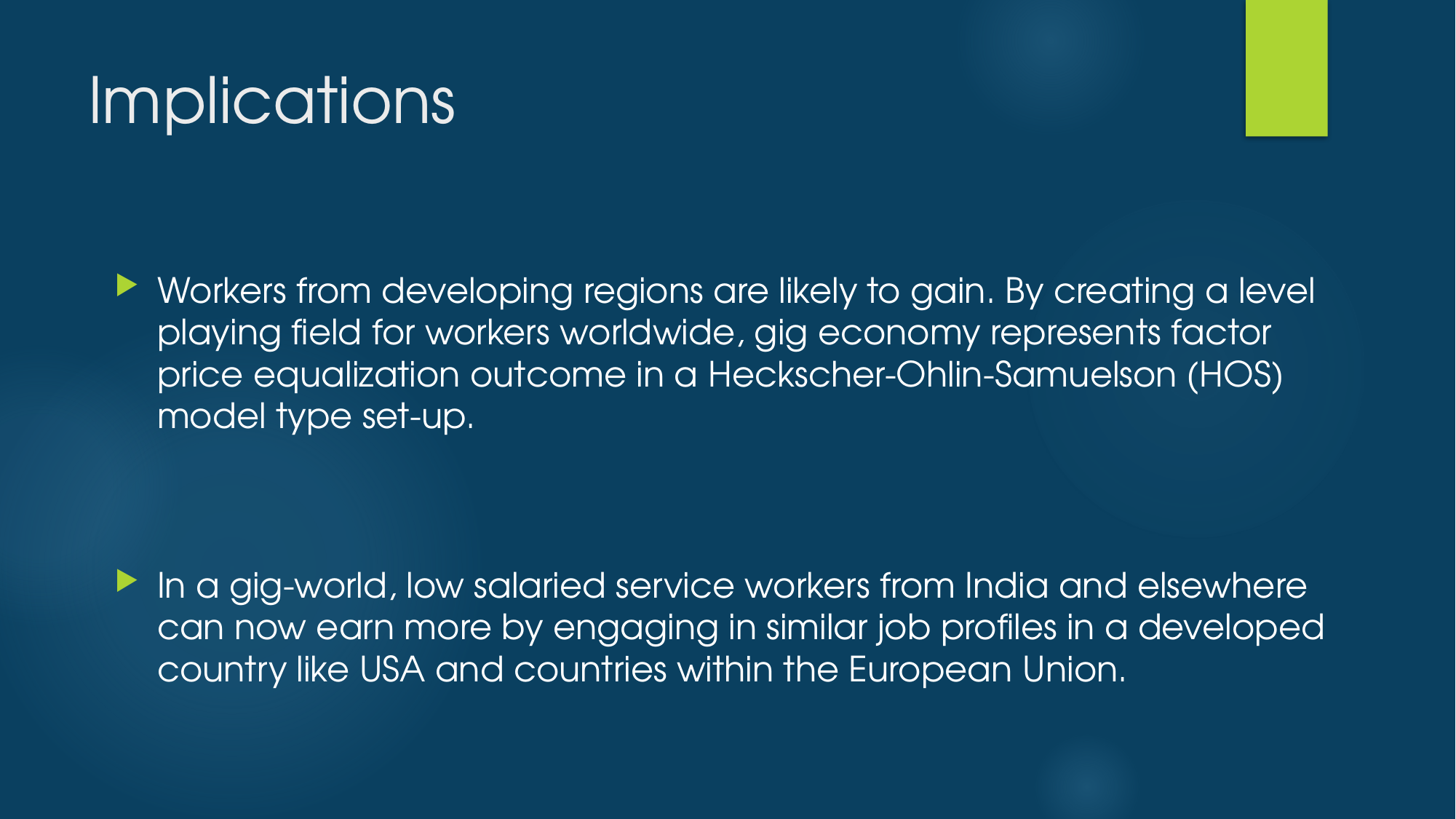

# Implications
Workers from developing regions are likely to gain. By creating a level playing field for workers worldwide, gig economy represents factor price equalization outcome in a Heckscher-Ohlin-Samuelson (HOS) model type set-up.

In a gig-world, low salaried service workers from India and elsewhere can now earn more by engaging in similar job profiles in a developed country like USA and countries within the European Union.